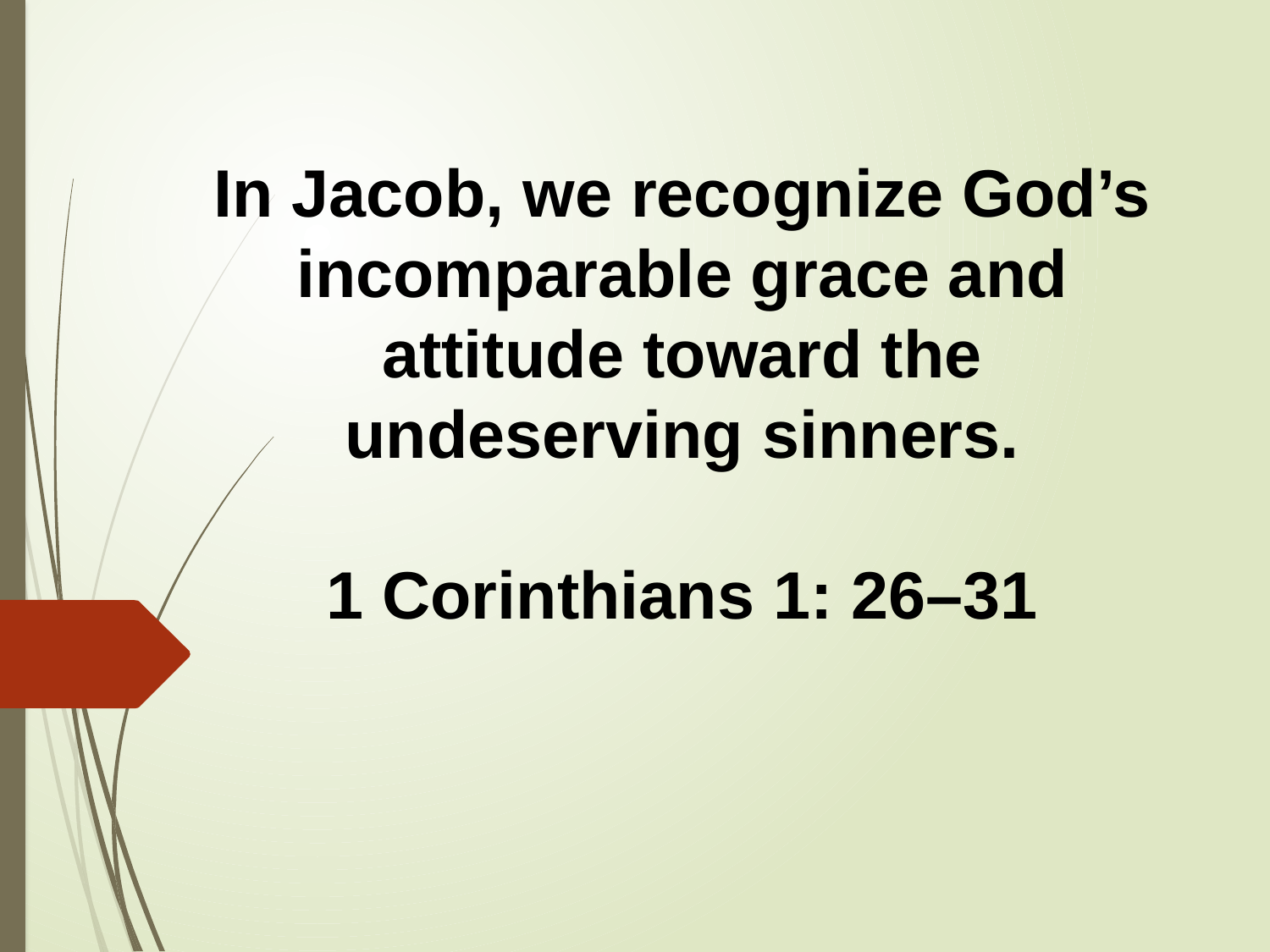

In Jacob, we recognize God’s incomparable grace and attitude toward the undeserving sinners.

1 Corinthians 1: 26–31